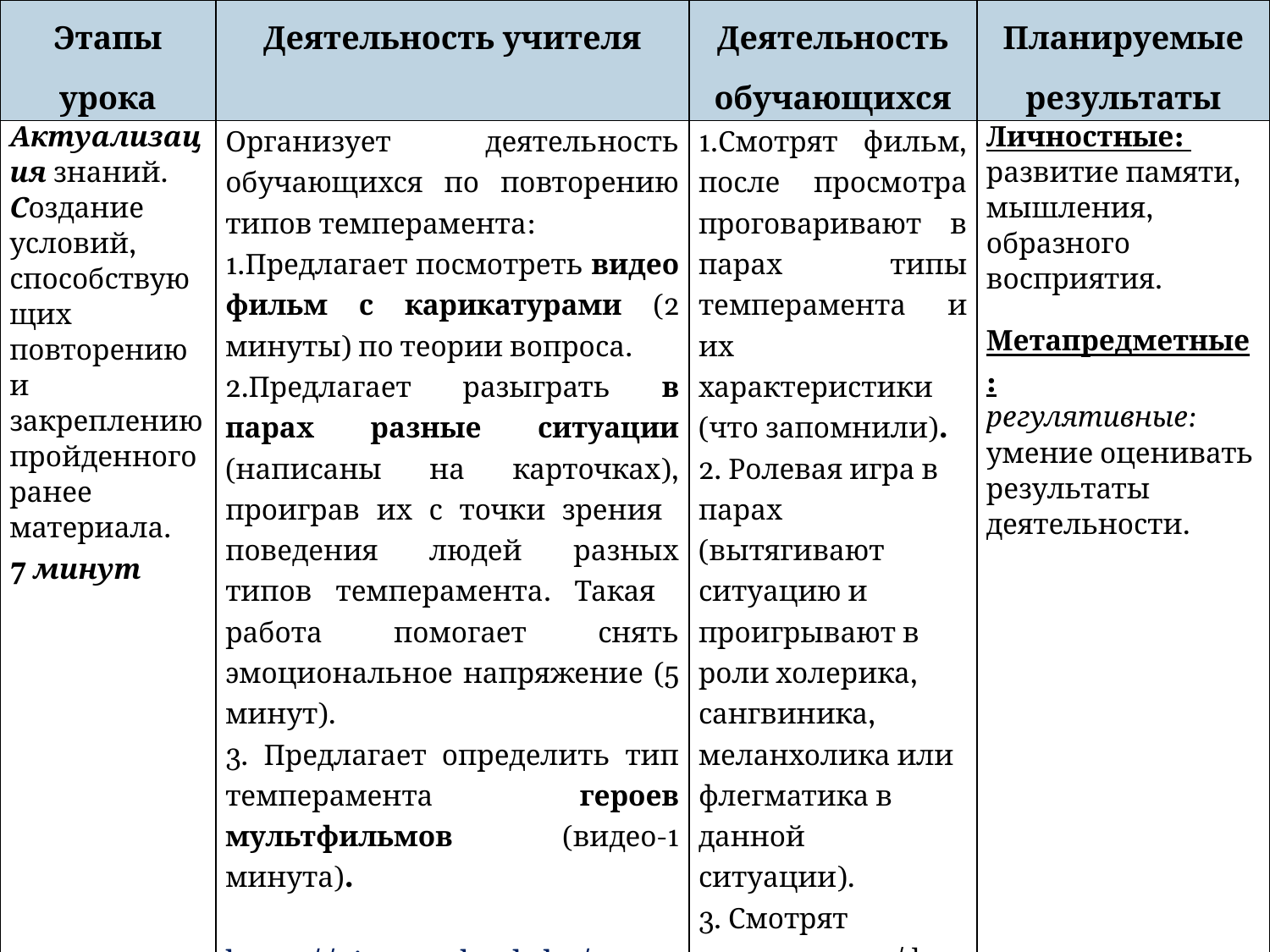

| Этапы урока | Деятельность учителя | Деятельность обучающихся | Планируемые результаты |
| --- | --- | --- | --- |
| Актуализация знаний. Создание условий, способствующих повторению и закреплению пройденного ранее материала. 7 минут | Организует деятельность обучающихся по повторению типов темперамента: 1.Предлагает посмотреть видео фильм с карикатурами (2 минуты) по теории вопроса. 2.Предлагает разыграть в парах разные ситуации (написаны на карточках), проиграв их с точки зрения поведения людей разных типов темперамента. Такая работа помогает снять эмоциональное напряжение (5 минут). 3. Предлагает определить тип темперамента героев мультфильмов (видео-1 минута). https://viazye.schools.by/pages/fijmi | 1.Смотрят фильм, после просмотра проговаривают в парах типы темперамента и их характеристики (что запомнили). 2. Ролевая игра в парах (вытягивают ситуацию и проигрывают в роли холерика, сангвиника, меланхолика или флегматика в данной ситуации). 3. Смотрят отрывки из м/ф и определяют темперамент главных героев. | Личностные: развитие памяти, мышления, образного восприятия. Метапредметные: регулятивные: умение оценивать результаты деятельности. |